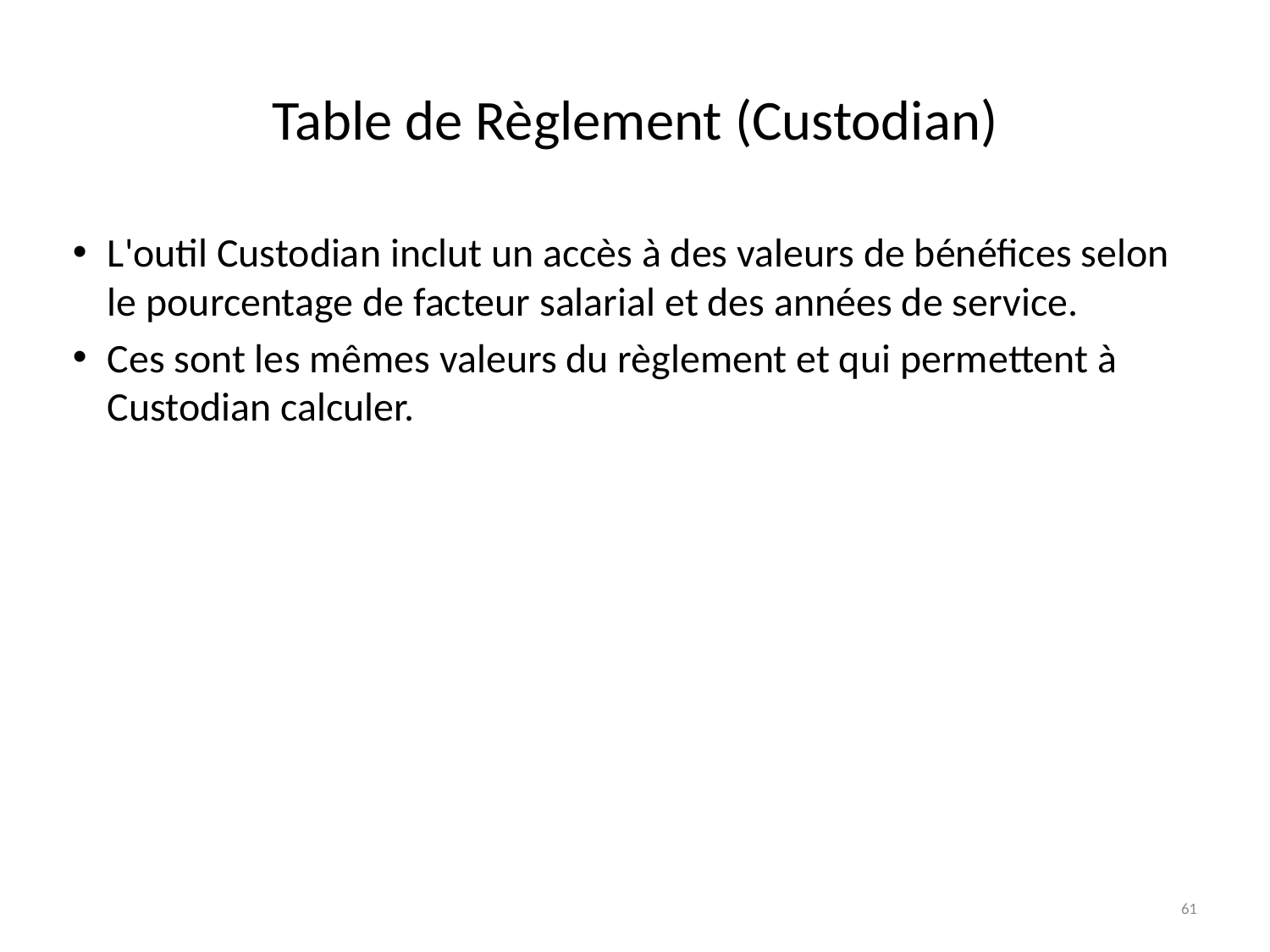

# Table de Règlement (Custodian)
L'outil Custodian inclut un accès à des valeurs de bénéfices selon le pourcentage de facteur salarial et des années de service.
Ces sont les mêmes valeurs du règlement et qui permettent à Custodian calculer.
61